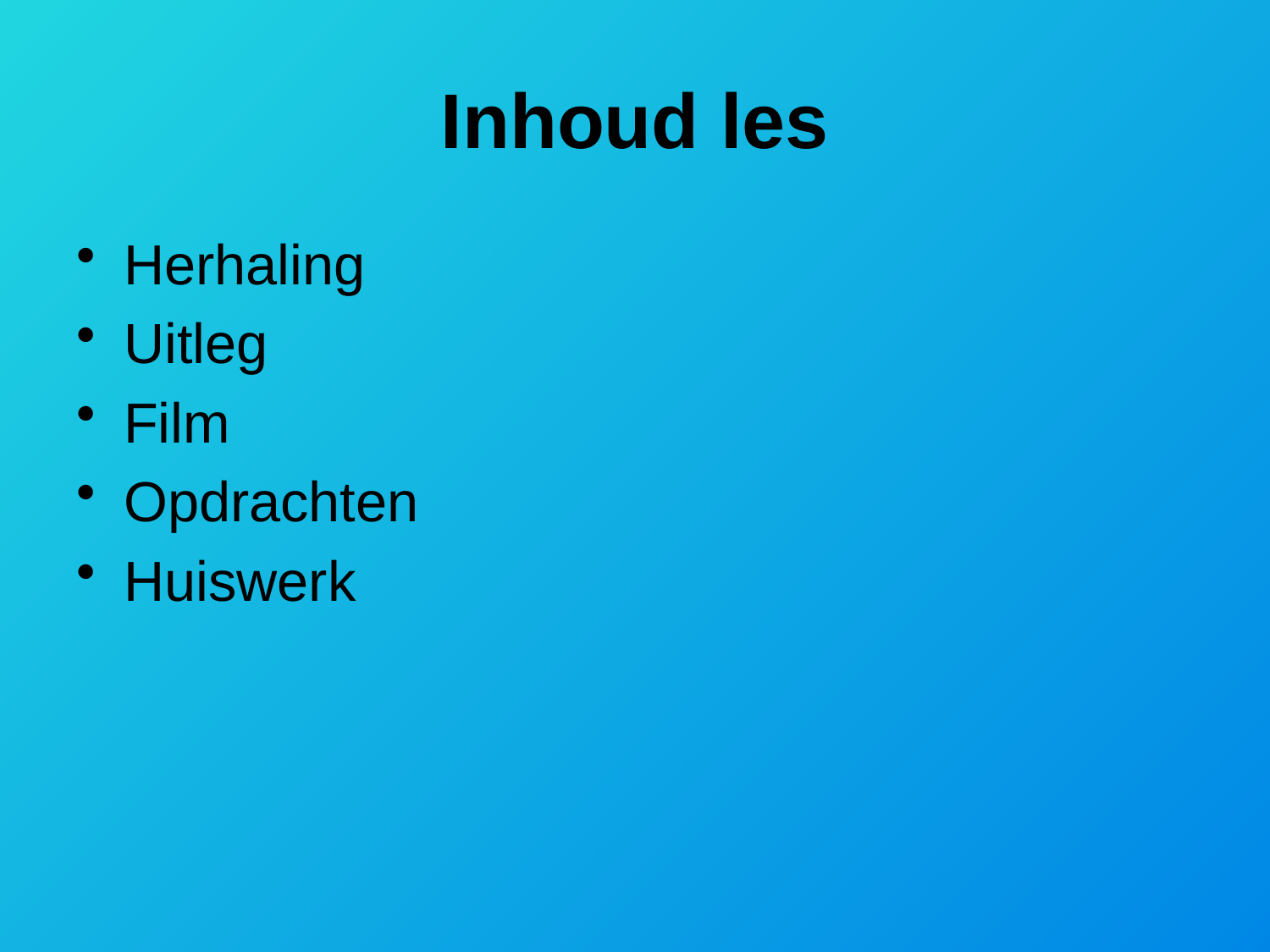

# Inhoud les
Herhaling
Uitleg
Film
Opdrachten
Huiswerk